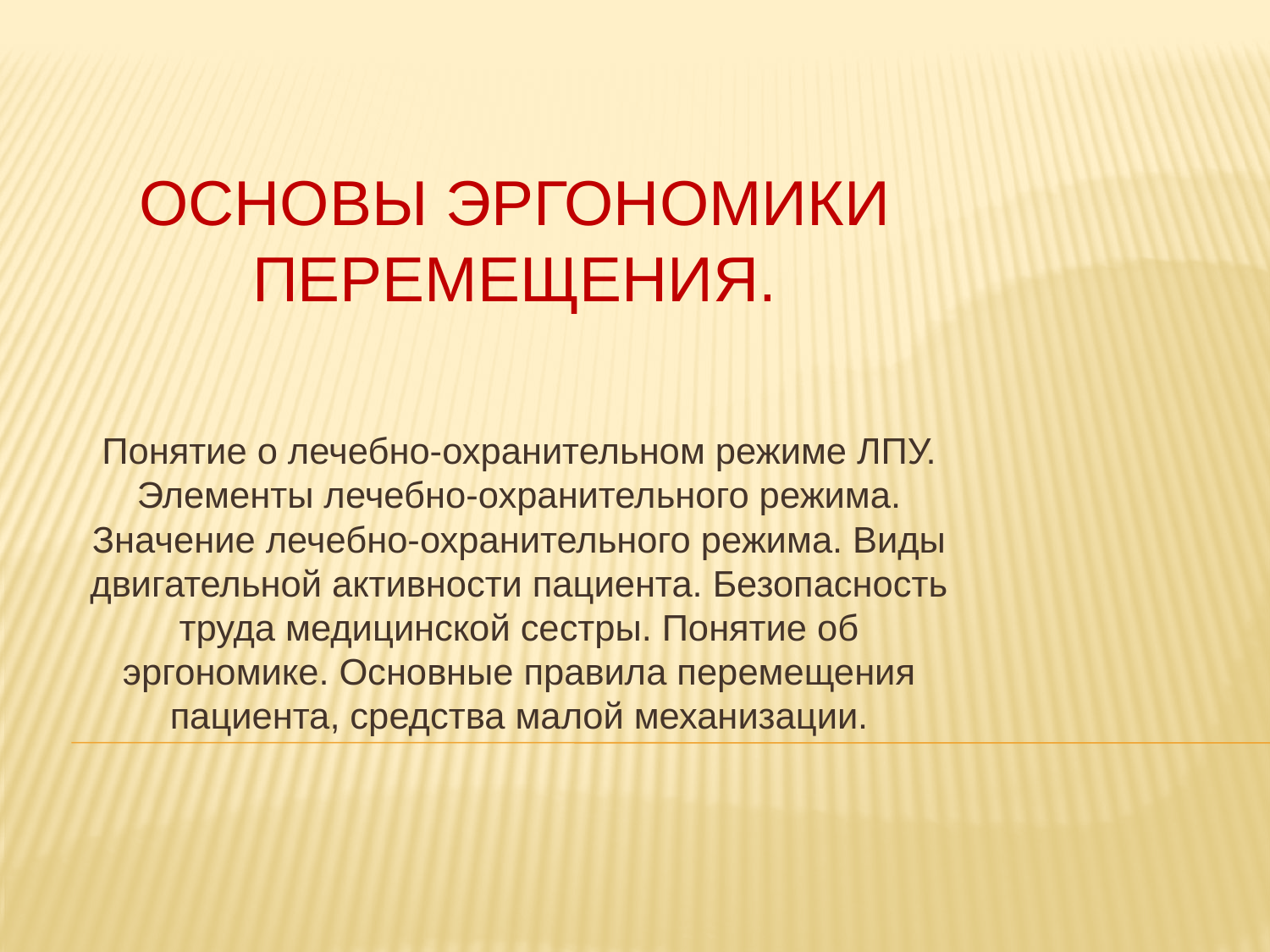

# Основы эргономики перемещения.
Понятие о лечебно-охранительном режиме ЛПУ. Элементы лечебно-охранительного режима. Значение лечебно-охранительного режима. Виды двигательной активности пациента. Безопасность труда медицинской сестры. Понятие об эргономике. Основные правила перемещения пациента, средства малой механизации.